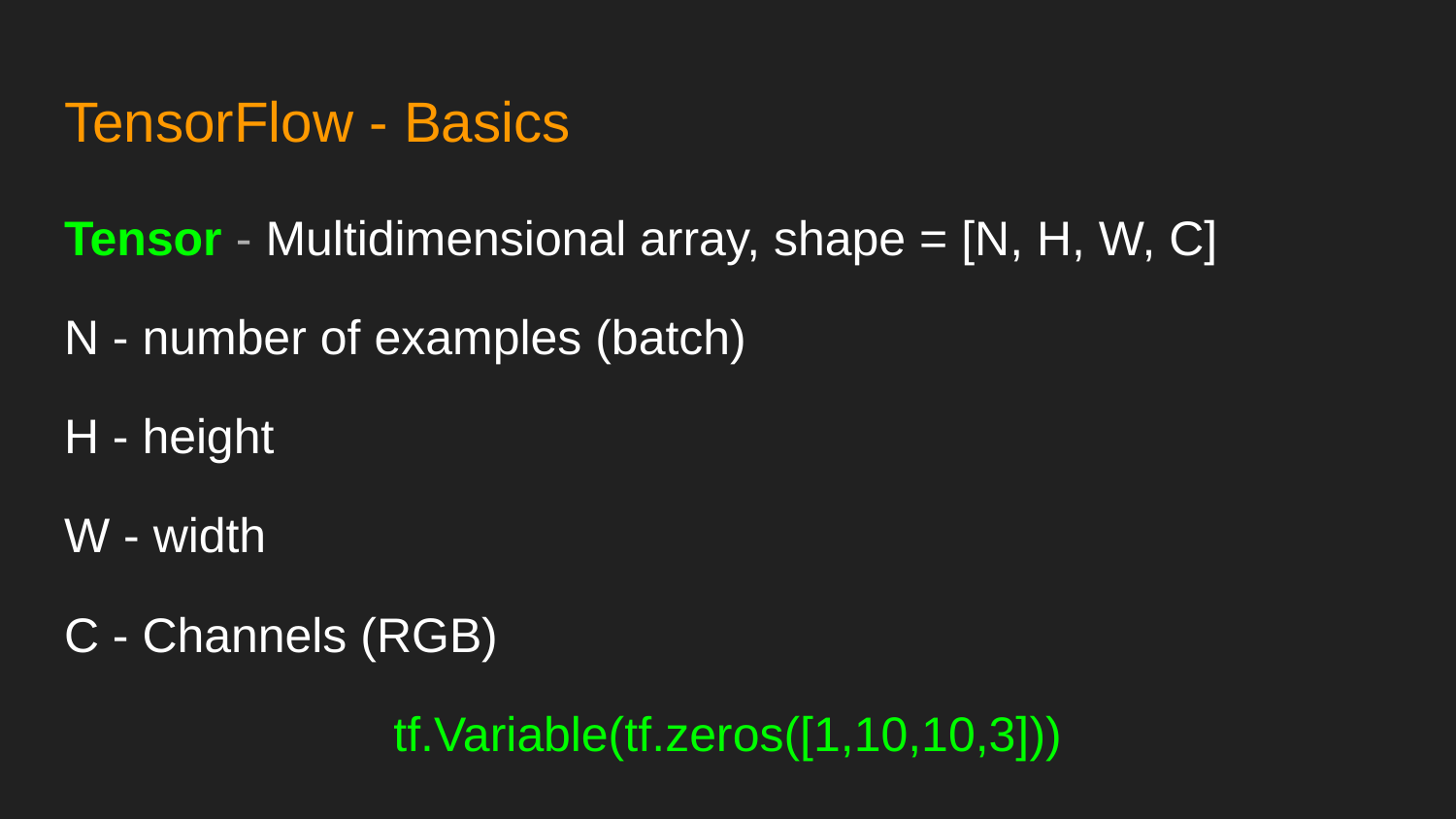

# TensorFlow - Basics
Tensor - Multidimensional array, shape = [N, H, W, C]
N - number of examples (batch)
H - height
W - width
C - Channels (RGB)
tf.Variable(tf.zeros([1,10,10,3]))